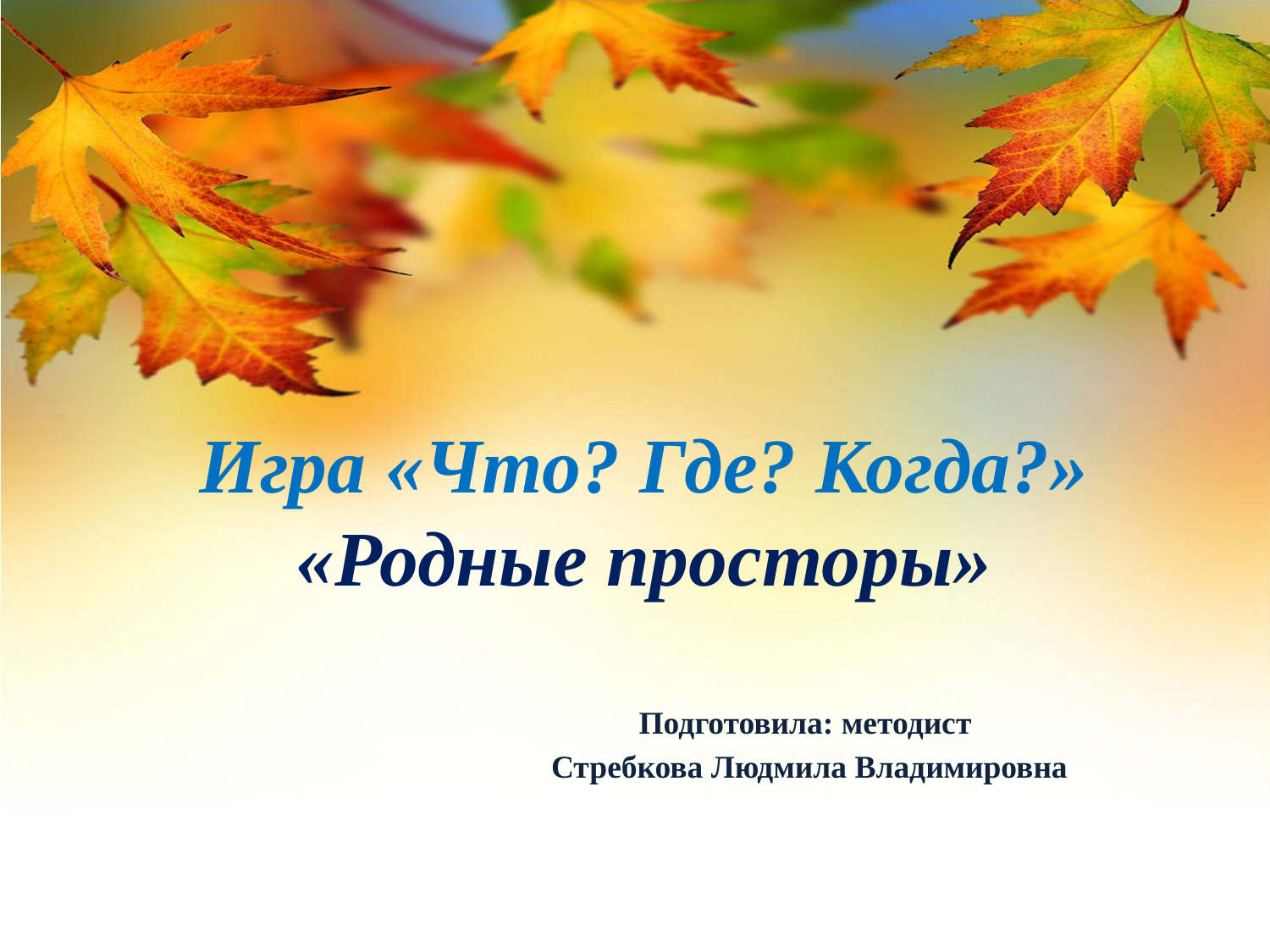

# Игра «Что? Где? Когда?» «Родные просторы»
Подготовила: методист
Стребкова Людмила Владимировна